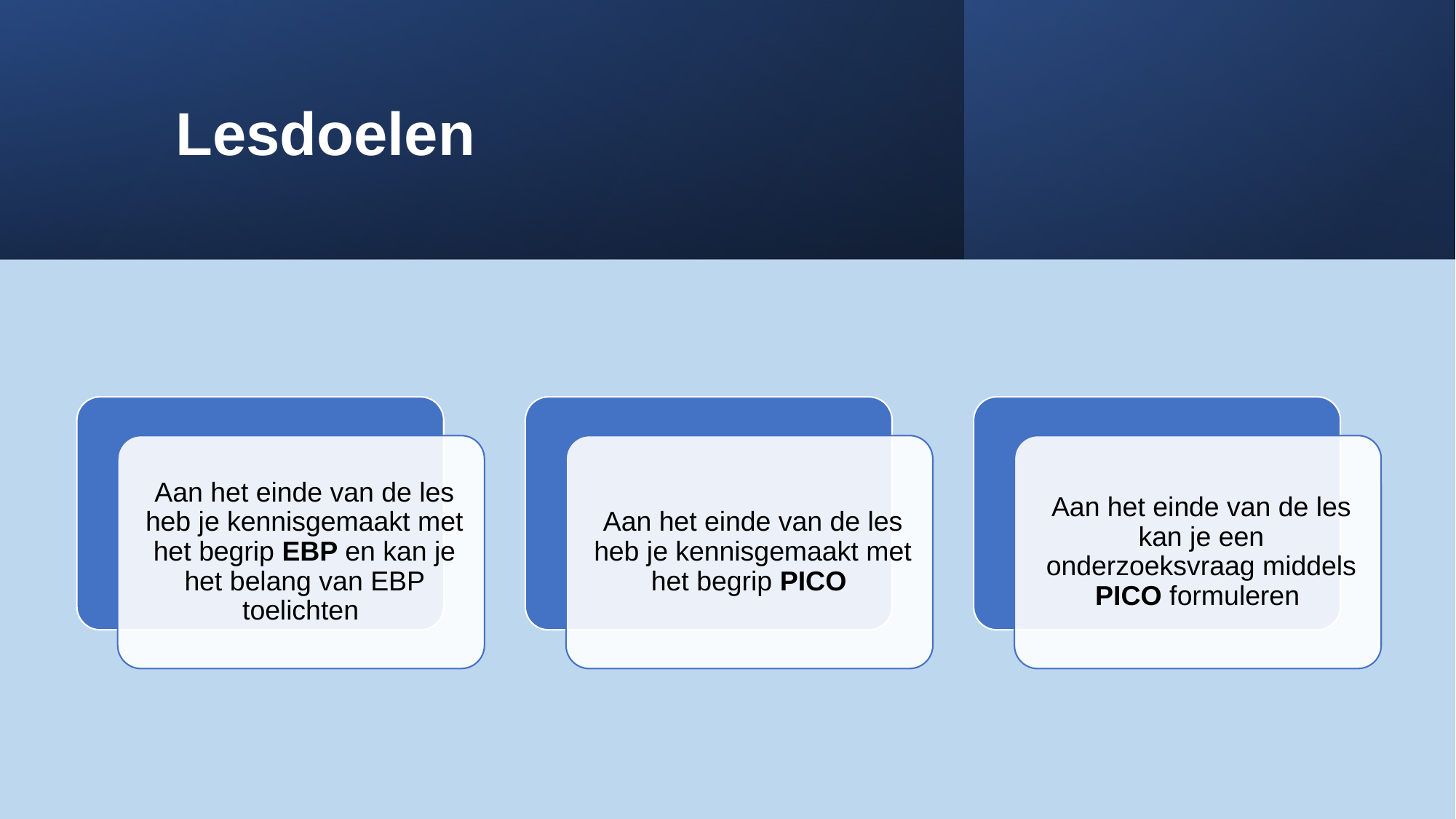

# Lesdoelen
Aan het einde van de les heb je kennisgemaakt met het begrip EBP en kan je het belang van EBP toelichten
Aan het einde van de les heb je kennisgemaakt met het begrip PICO
Aan het einde van de les kan je een onderzoeksvraag middels PICO formuleren